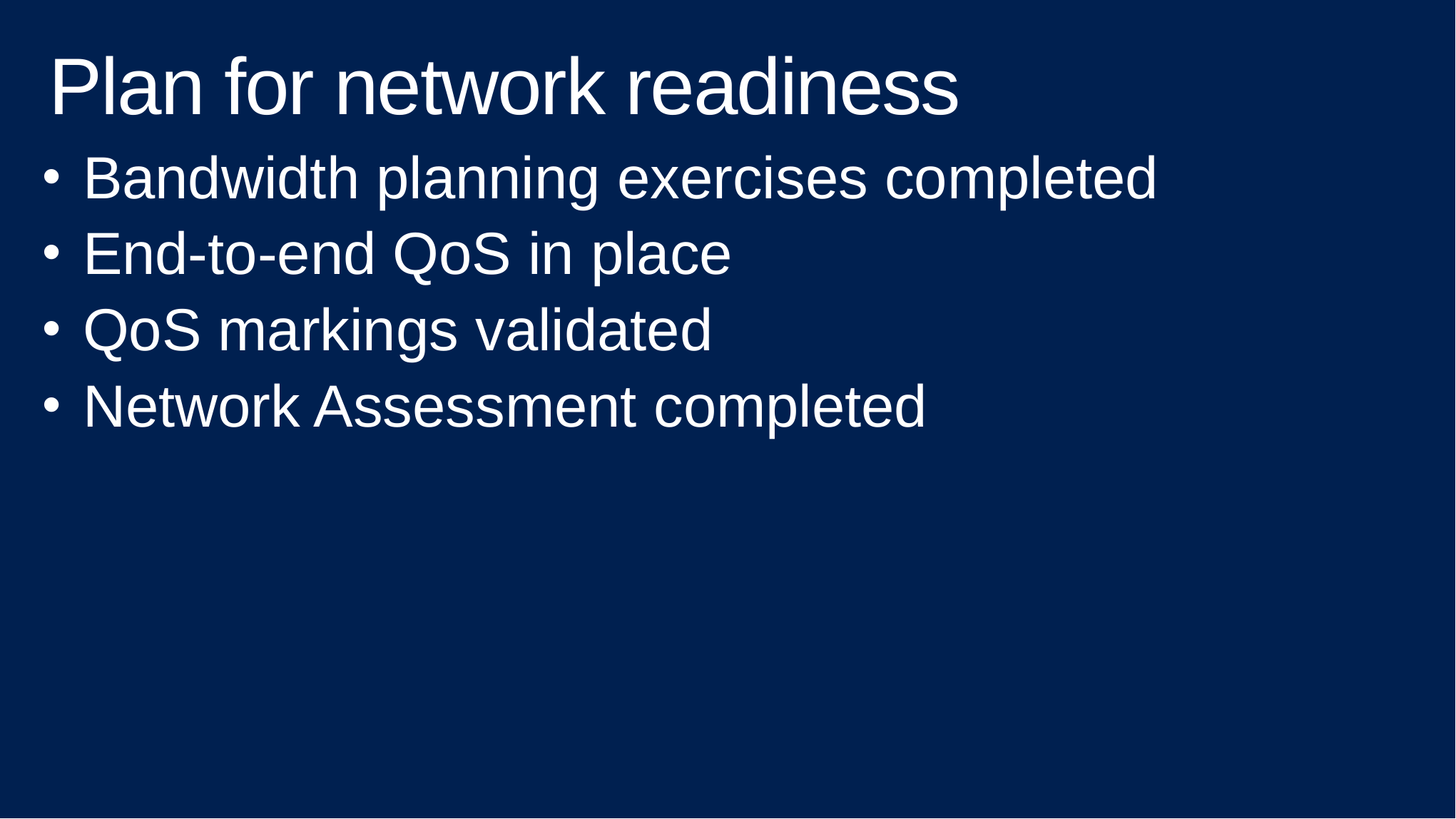

# Plan for network readiness
Bandwidth planning exercises completed
End-to-end QoS in place
QoS markings validated
Network Assessment completed